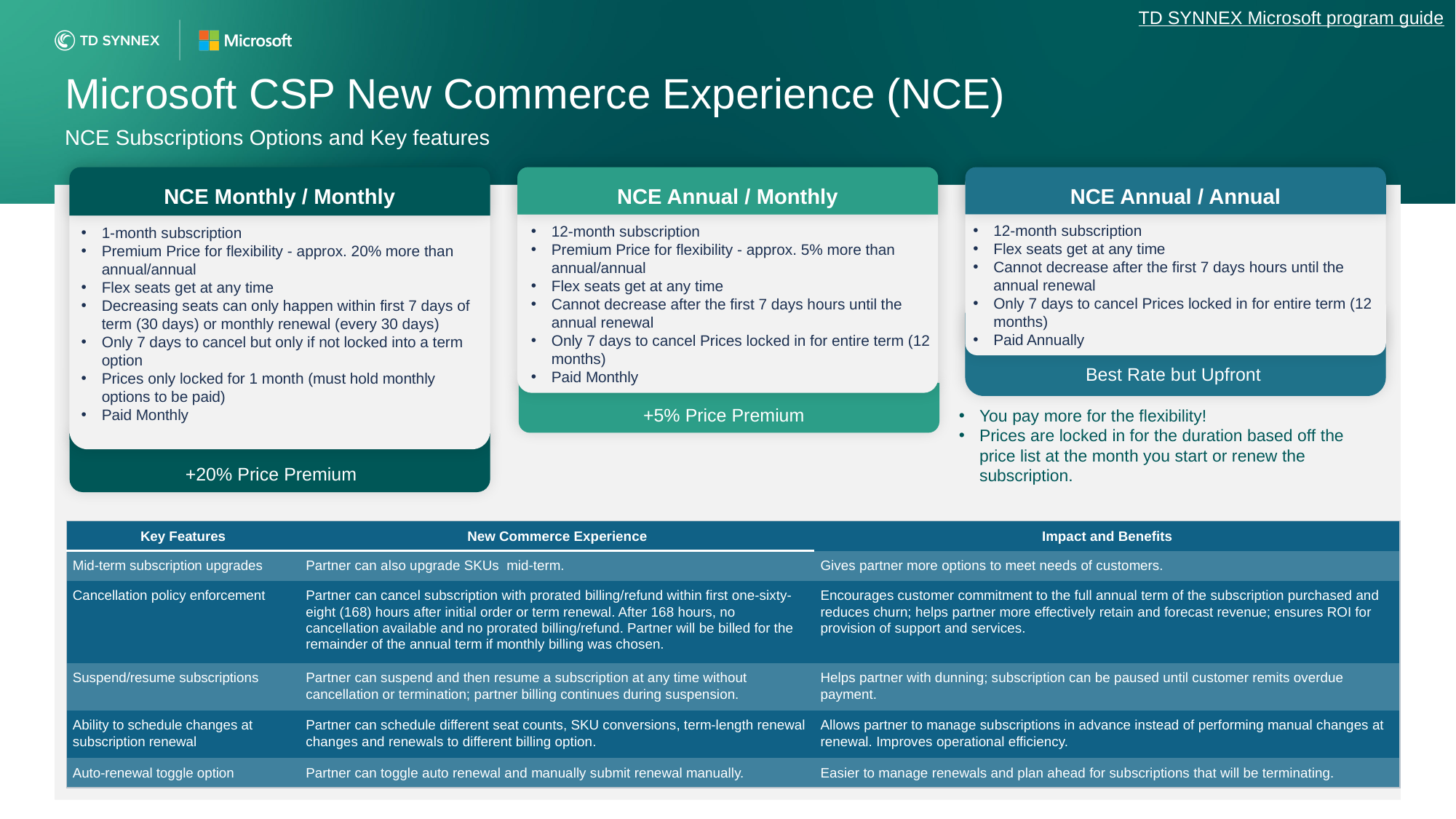

TD SYNNEX Microsoft program guide
# Microsoft CSP New Commerce Experience (NCE)
| NCE Subscriptions Options and Key features |
| --- |

NCE Monthly / Monthly
NCE Annual / Monthly
NCE Annual / Annual

x
12-month subscription
Flex seats get at any time
Cannot decrease after the first 7 days hours until the annual renewal
Only 7 days to cancel Prices locked in for entire term (12 months)
Paid Annually
12-month subscription
Premium Price for flexibility - approx. 5% more than annual/annual
Flex seats get at any time
Cannot decrease after the first 7 days hours until the annual renewal
Only 7 days to cancel Prices locked in for entire term (12 months)
Paid Monthly
1-month subscription
Premium Price for flexibility - approx. 20% more than annual/annual
Flex seats get at any time
Decreasing seats can only happen within first 7 days of term (30 days) or monthly renewal (every 30 days)
Only 7 days to cancel but only if not locked into a term option
Prices only locked for 1 month (must hold monthly options to be paid)
Paid Monthly

Best Rate but Upfront

+5% Price Premium
You pay more for the flexibility!
Prices are locked in for the duration based off the price list at the month you start or renew the subscription.

+20% Price Premium
| Key Features | New Commerce Experience | Impact and Benefits |
| --- | --- | --- |
| Mid-term subscription upgrades​ | Partner can also upgrade SKUs mid-term.​ | Gives partner more options to meet needs of customers.​ |
| Cancellation policy enforcement | Partner can cancel subscription with prorated billing/refund within first one-sixty-eight (168) hours after initial order or term renewal. After 168 hours, no cancellation available and no prorated billing/refund. Partner will be billed for the remainder of the annual term if monthly billing was chosen. | Encourages customer commitment to the full annual term of the subscription purchased and reduces churn; helps partner more effectively retain and forecast revenue; ensures ROI for provision of support and services. |
| Suspend/resume subscriptions​ | Partner can suspend and then resume a subscription at any time without cancellation or termination; partner billing continues during suspension. | Helps partner with dunning; subscription can be paused until customer remits overdue payment. |
| Ability to schedule changes at subscription renewal | Partner can schedule different seat counts, SKU conversions, term-length renewal changes and renewals to different billing option. | Allows partner to manage subscriptions in advance instead of performing manual changes at renewal. Improves operational efficiency. |
| Auto-renewal toggle option | Partner can toggle auto renewal and manually submit renewal manually. | Easier to manage renewals and plan ahead for subscriptions that will be terminating. |